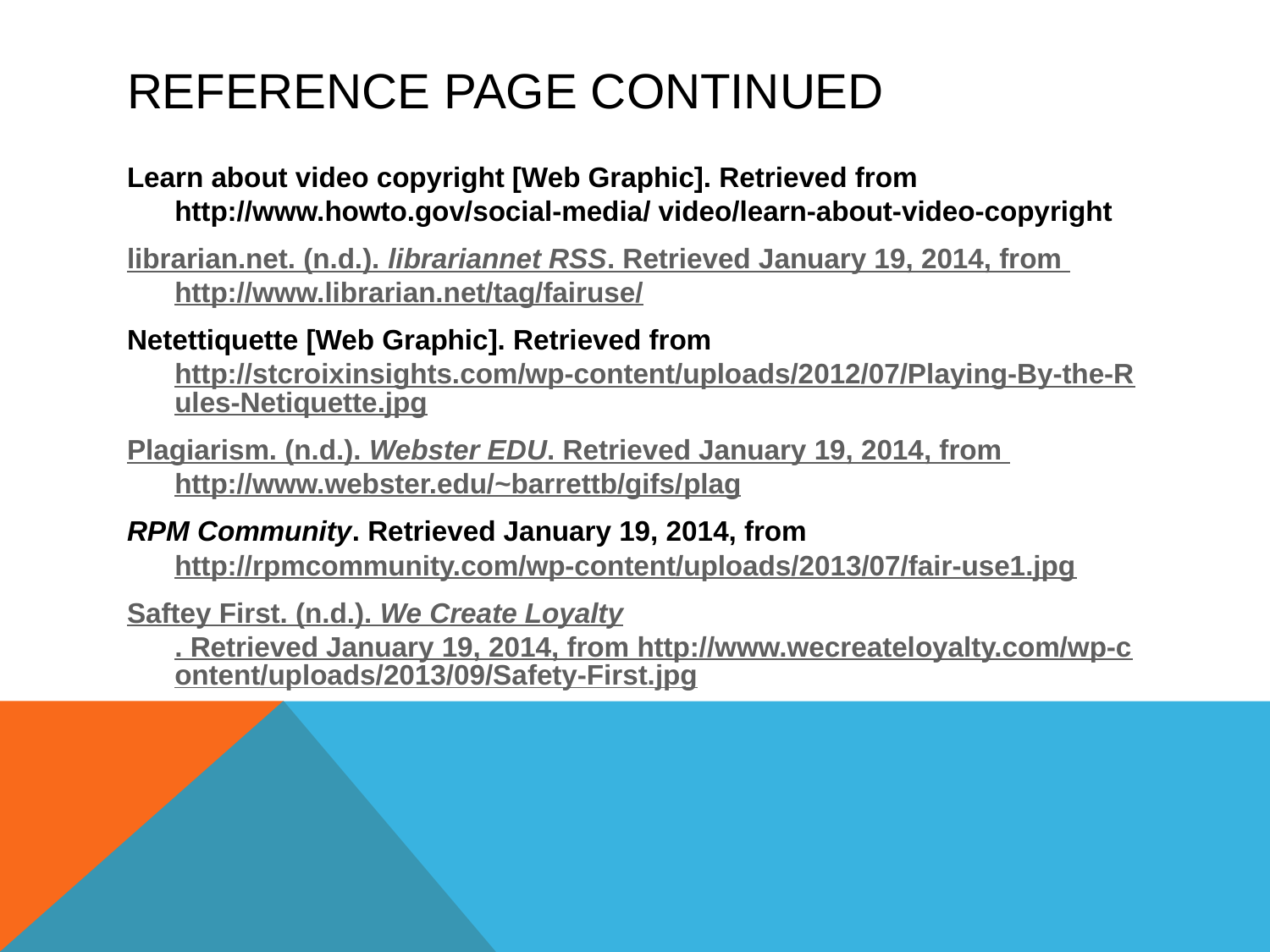

# Reference Page Continued
Learn about video copyright [Web Graphic]. Retrieved from http://www.howto.gov/social-media/ video/learn-about-video-copyright
librarian.net. (n.d.). librariannet RSS. Retrieved January 19, 2014, from http://www.librarian.net/tag/fairuse/
Netettiquette [Web Graphic]. Retrieved from http://stcroixinsights.com/wp-content/uploads/2012/07/Playing-By-the-Rules-Netiquette.jpg
Plagiarism. (n.d.). Webster EDU. Retrieved January 19, 2014, from http://www.webster.edu/~barrettb/gifs/plag
RPM Community. Retrieved January 19, 2014, from http://rpmcommunity.com/wp-content/uploads/2013/07/fair-use1.jpg
Saftey First. (n.d.). We Create Loyalty. Retrieved January 19, 2014, from http://www.wecreateloyalty.com/wp-content/uploads/2013/09/Safety-First.jpg